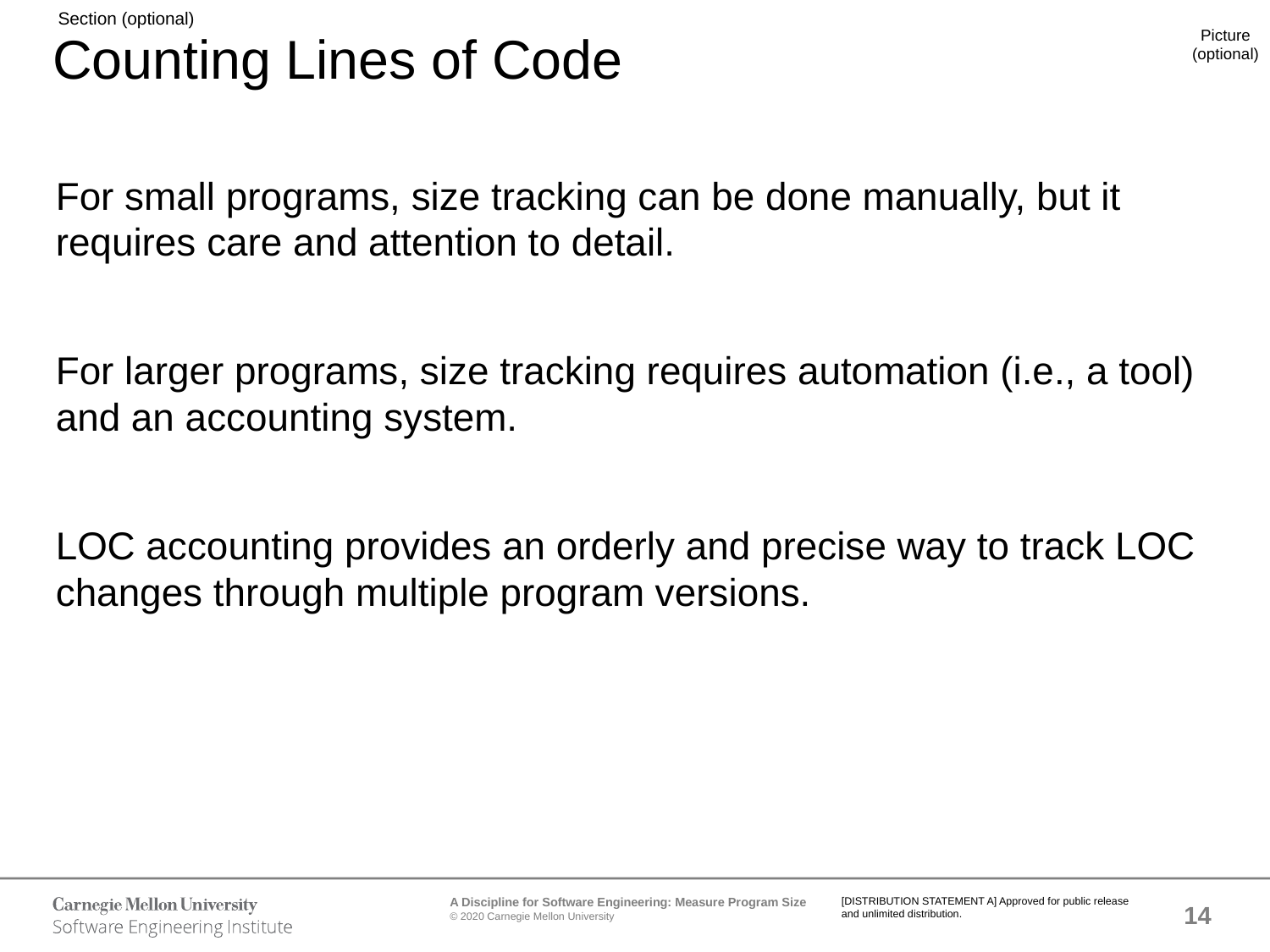

# Counting Lines of Code
For small programs, size tracking can be done manually, but it requires care and attention to detail.

For larger programs, size tracking requires automation (i.e., a tool) and an accounting system.

LOC accounting provides an orderly and precise way to track LOC changes through multiple program versions.